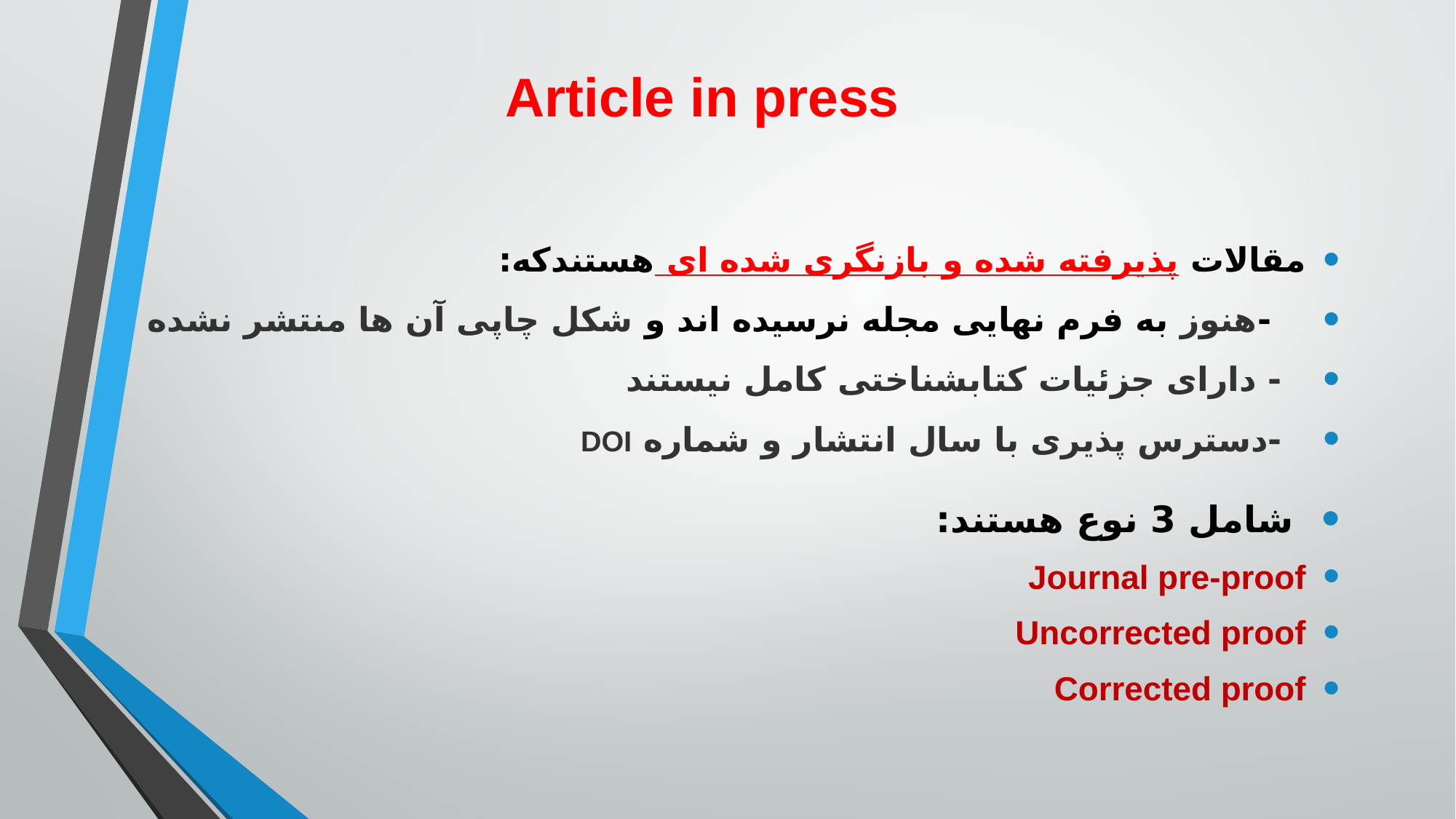

# Article in press
مقالات پذیرفته شده و بازنگری شده ای هستندکه:
   -هنوز به فرم نهایی مجله نرسیده اند و شکل چاپی آن ها منتشر نشده
  - دارای جزئیات کتابشناختی کامل نیستند
  -دسترس پذیری با سال انتشار و شماره DOI
 شامل 3 نوع هستند:
Journal pre-proof
Uncorrected proof
Corrected proof